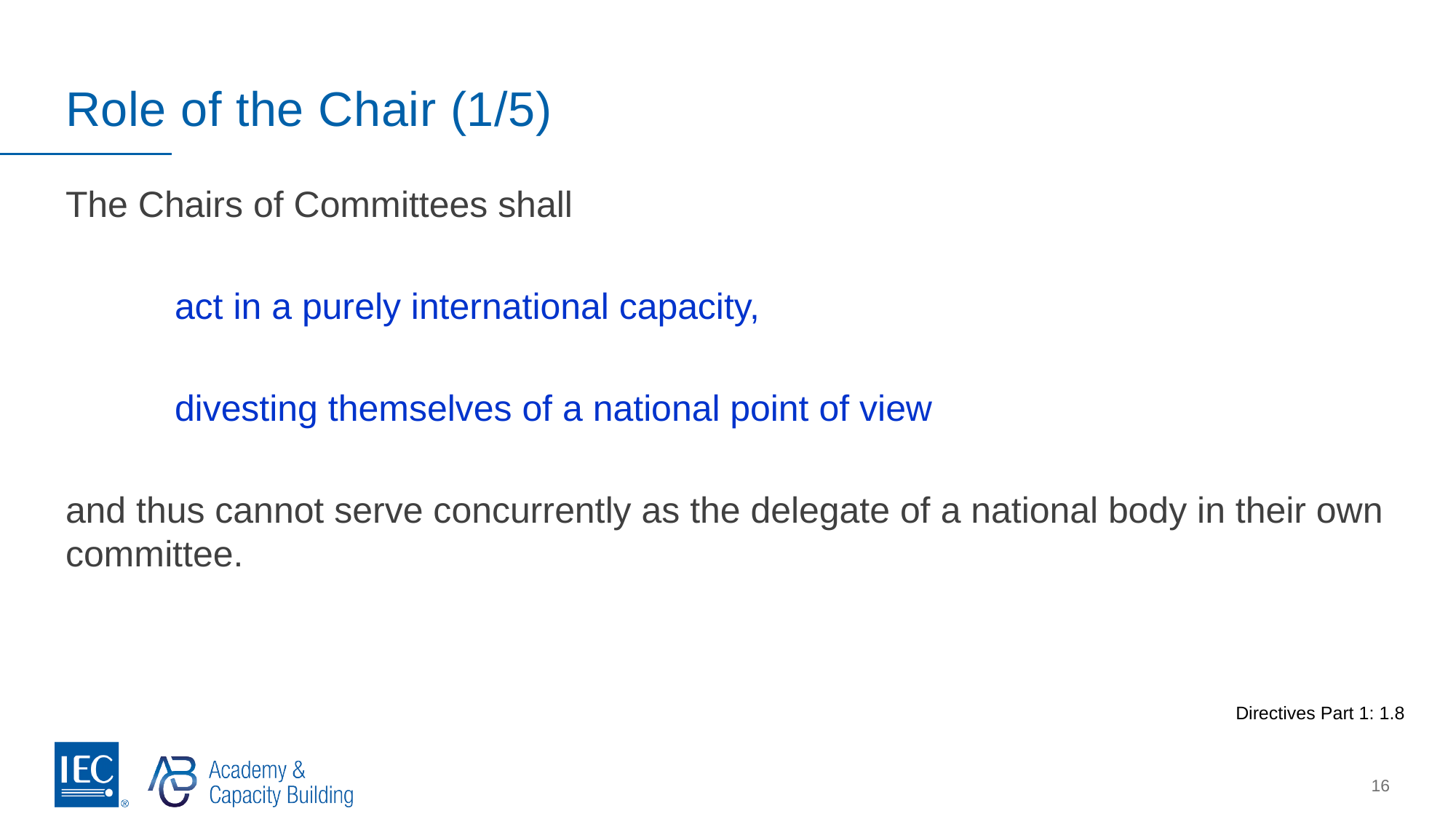

# Role of the Chair (1/5)
The Chairs of Committees shall

	act in a purely international capacity,

	divesting themselves of a national point of view

and thus cannot serve concurrently as the delegate of a national body in their own committee.

Directives Part 1: 1.8
16